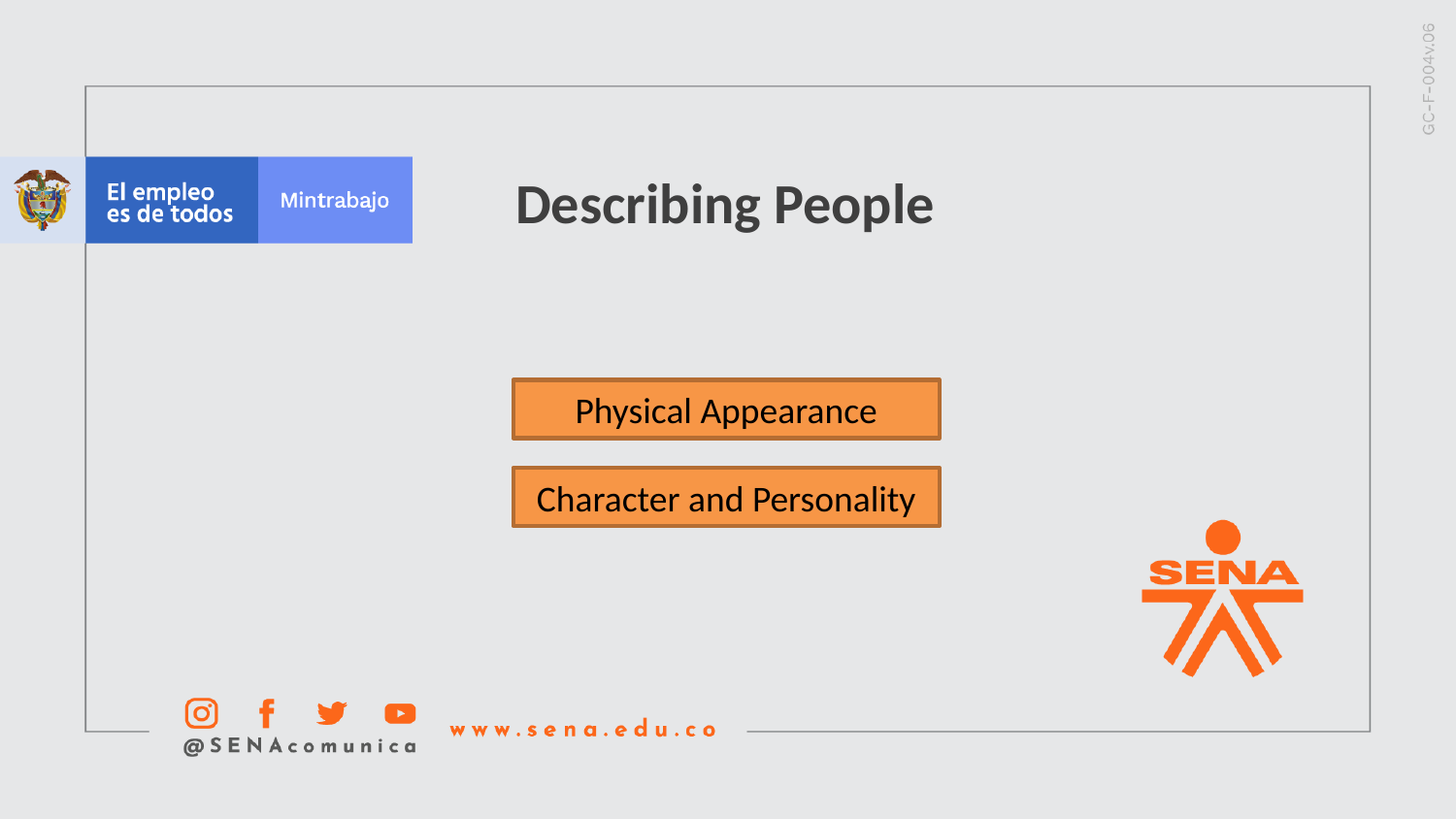

Describing People
Physical Appearance
Character and Personality